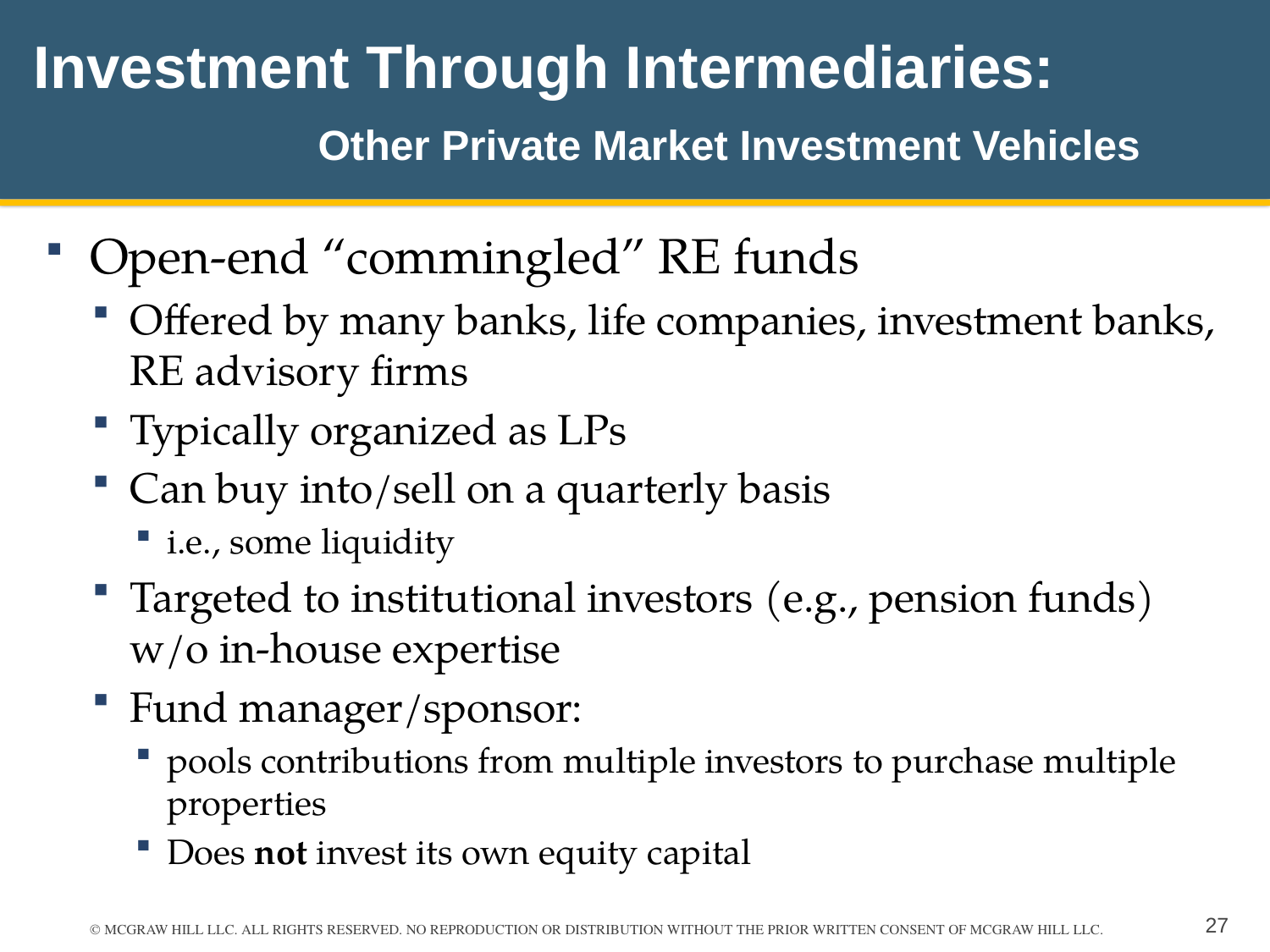

# Investment Through Intermediaries:                            Other Private Market Investment Vehicles
Open-end “commingled” RE funds
Offered by many banks, life companies, investment banks, RE advisory firms
Typically organized as LPs
Can buy into/sell on a quarterly basis
i.e., some liquidity
Targeted to institutional investors (e.g., pension funds) w/o in-house expertise
Fund manager/sponsor:
pools contributions from multiple investors to purchase multiple properties
Does not invest its own equity capital

© MCGRAW HILL LLC. ALL RIGHTS RESERVED. NO REPRODUCTION OR DISTRIBUTION WITHOUT THE PRIOR WRITTEN CONSENT OF MCGRAW HILL LLC.
27